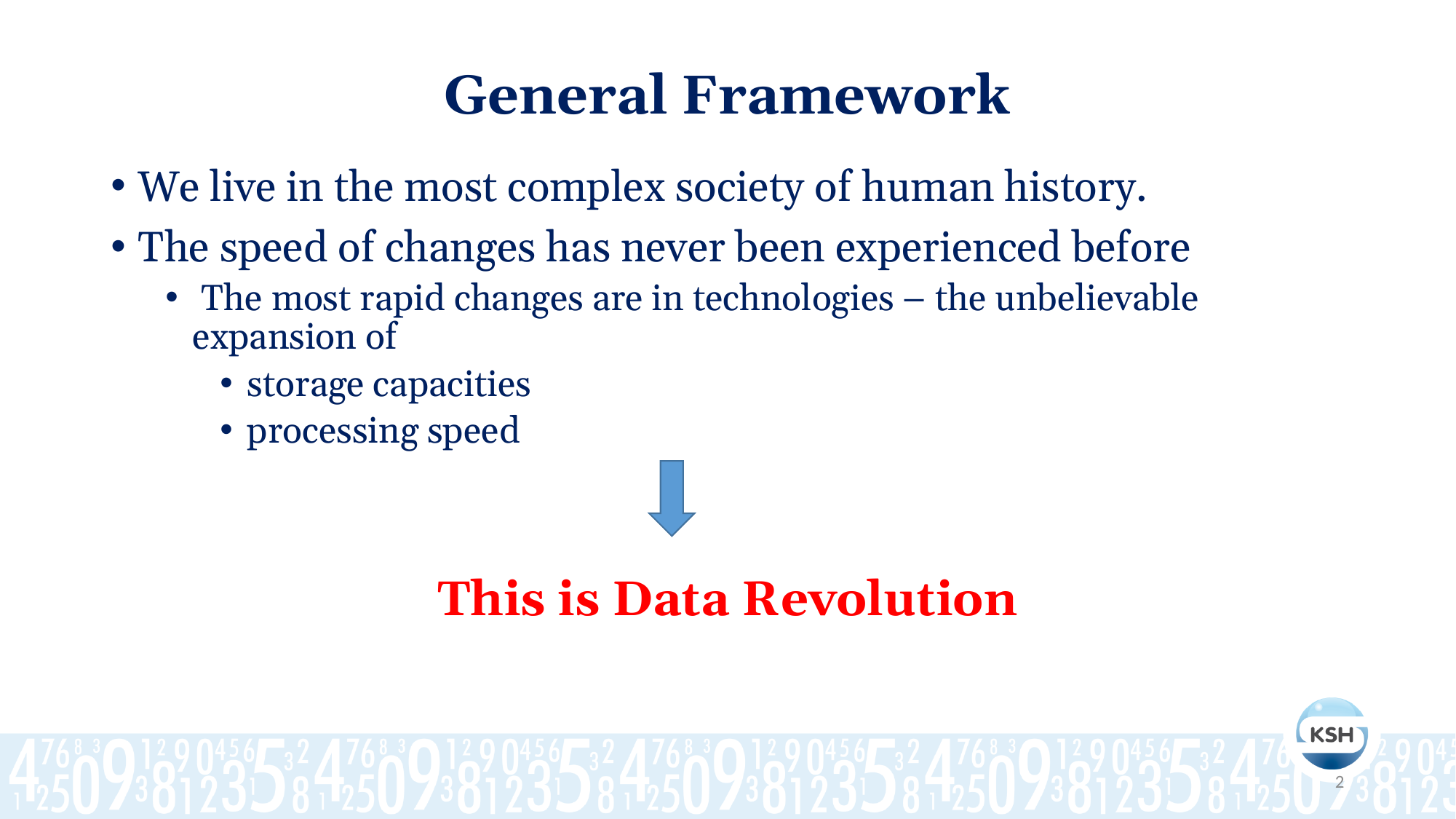

# General Framework
We live in the most complex society of human history.
The speed of changes has never been experienced before
 The most rapid changes are in technologies – the unbelievable expansion of
storage capacities
processing speed

This is Data Revolution

2